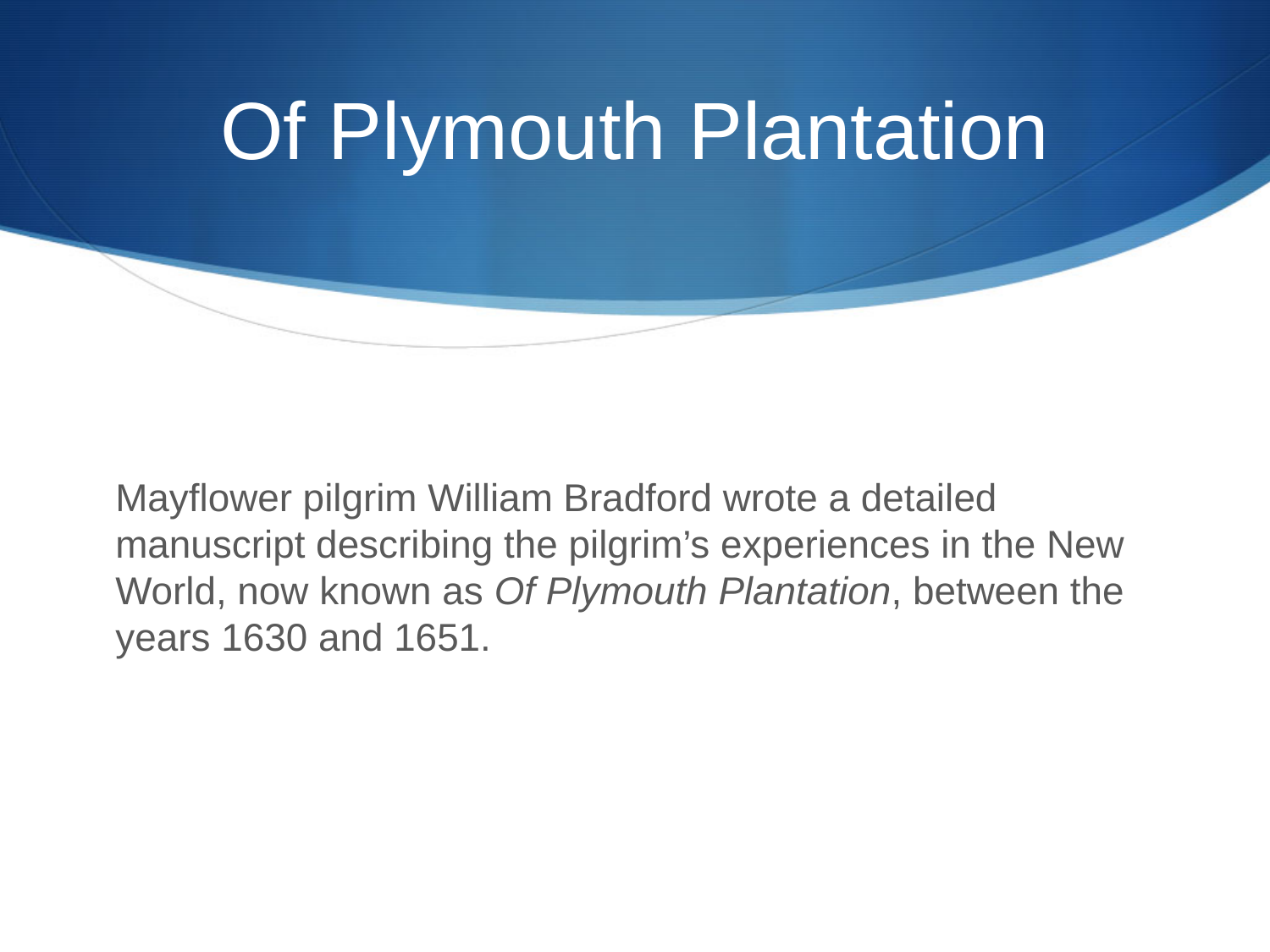

# Of Plymouth Plantation

Mayflower pilgrim William Bradford wrote a detailed manuscript describing the pilgrim’s experiences in the New World, now known as Of Plymouth Plantation, between the years 1630 and 1651.